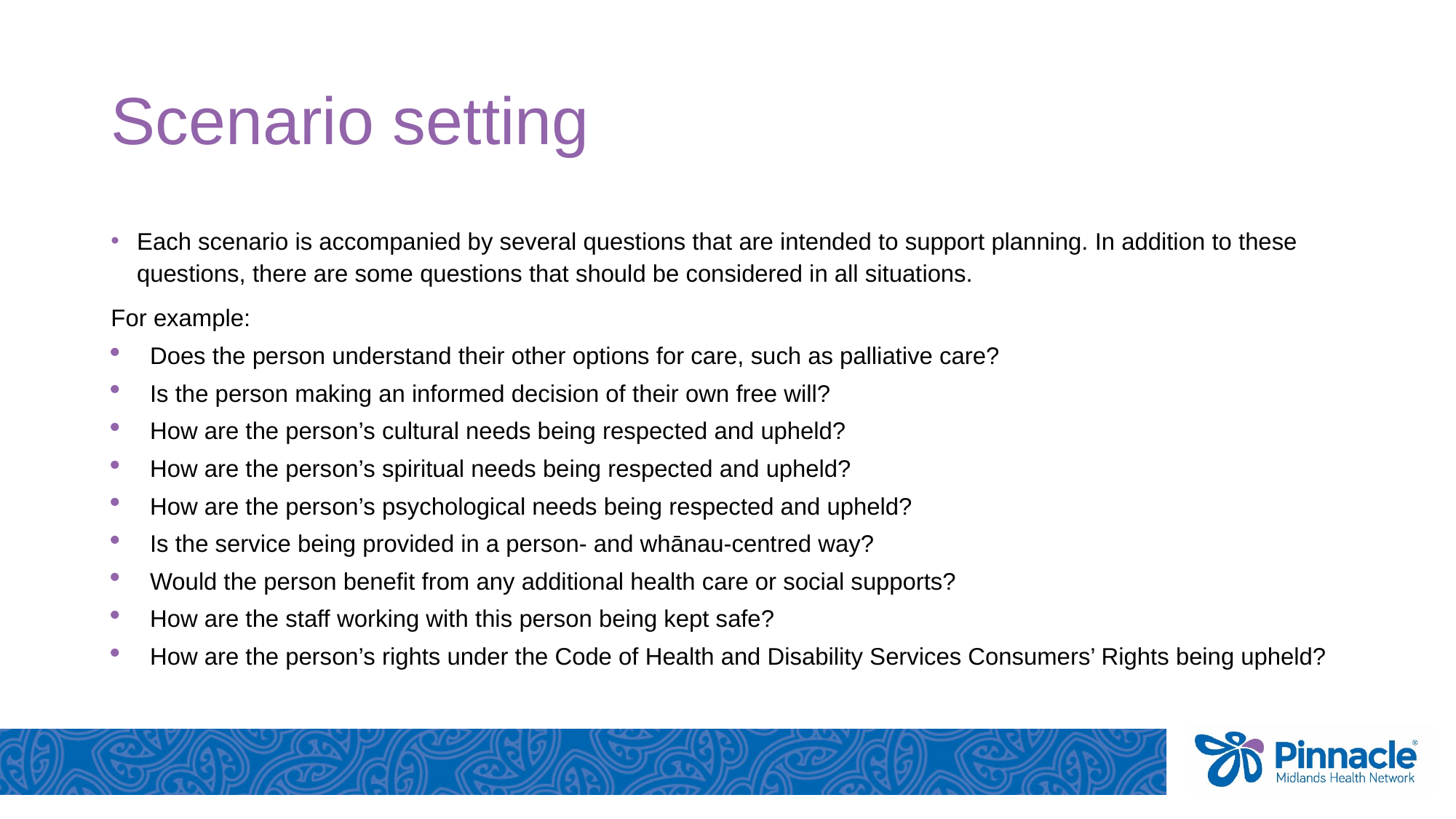

# Scenario setting
Each scenario is accompanied by several questions that are intended to support planning. In addition to these questions, there are some questions that should be considered in all situations.
For example:
Does the person understand their other options for care, such as palliative care?
Is the person making an informed decision of their own free will?
How are the person’s cultural needs being respected and upheld?
How are the person’s spiritual needs being respected and upheld?
How are the person’s psychological needs being respected and upheld?
Is the service being provided in a person- and whānau-centred way?
Would the person benefit from any additional health care or social supports?
How are the staff working with this person being kept safe?
How are the person’s rights under the Code of Health and Disability Services Consumers’ Rights being upheld?